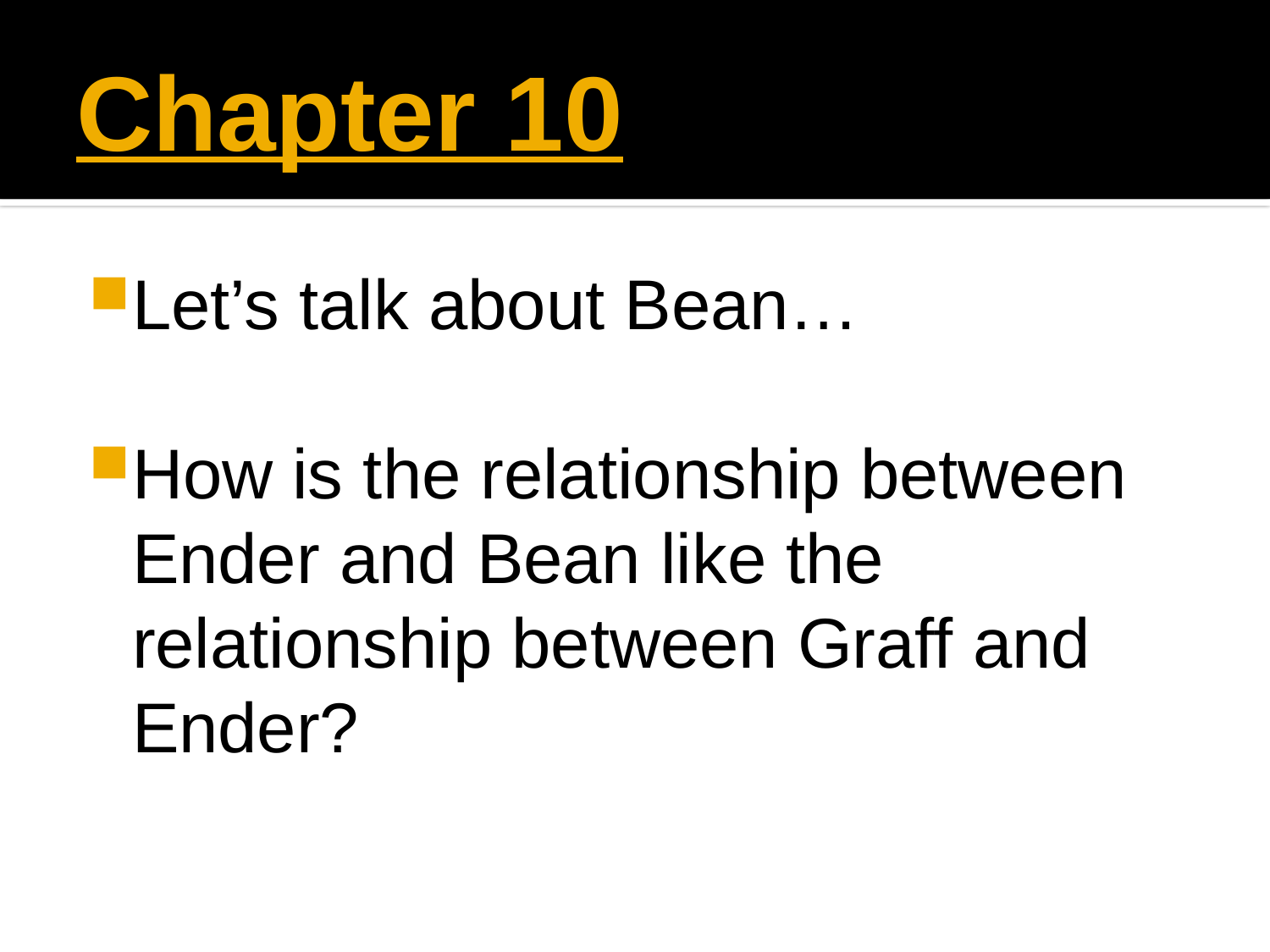

# Chapter 10
Let’s talk about Bean…

How is the relationship between Ender and Bean like the relationship between Graff and Ender?